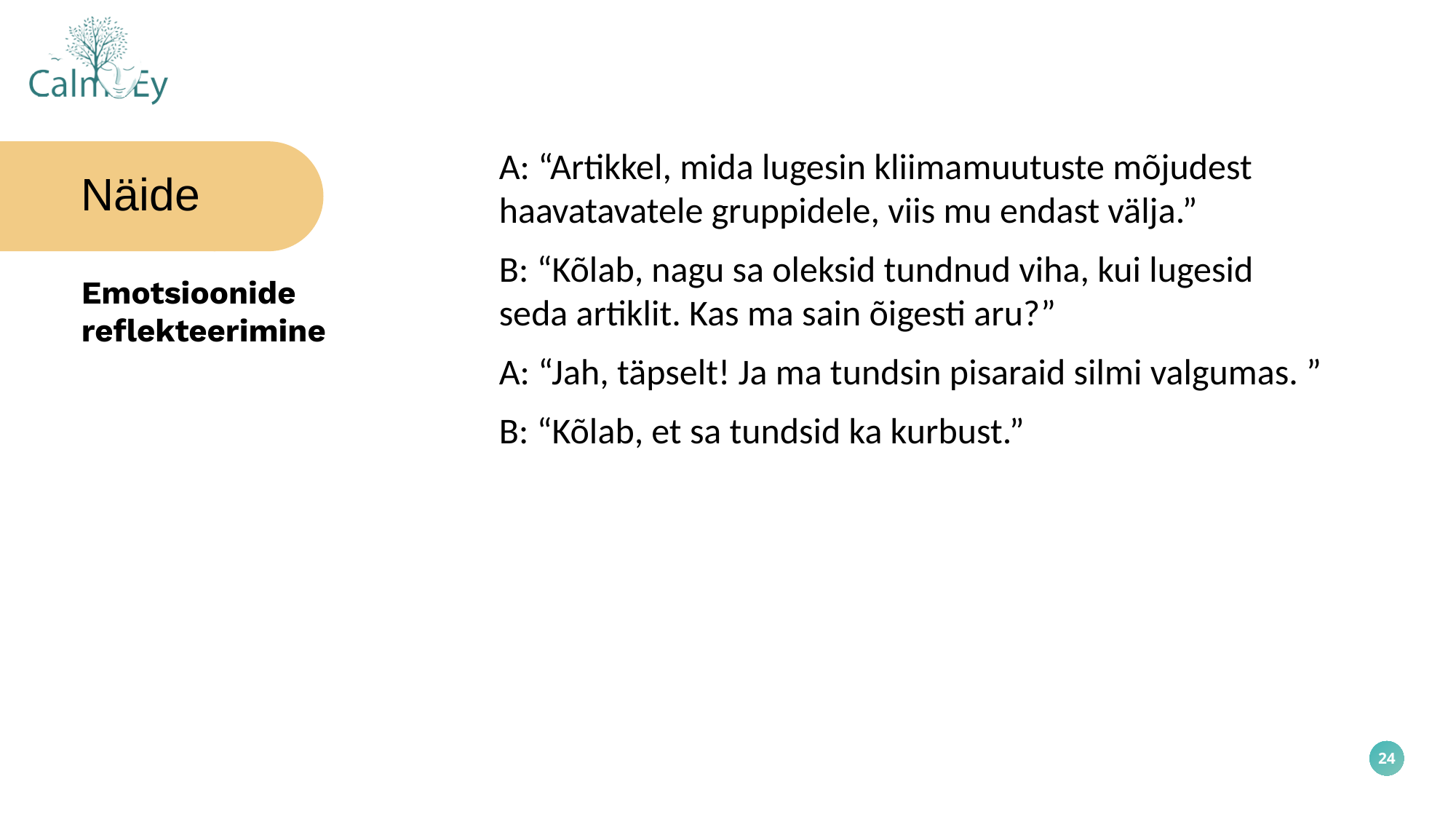

A: “Artikkel, mida lugesin kliimamuutuste mõjudest haavatavatele gruppidele, viis mu endast välja.”
B: “Kõlab, nagu sa oleksid tundnud viha, kui lugesid seda artiklit. Kas ma sain õigesti aru?”
A: “Jah, täpselt! Ja ma tundsin pisaraid silmi valgumas. ”
B: “Kõlab, et sa tundsid ka kurbust.”

Näide
Emotsioonide reflekteerimine